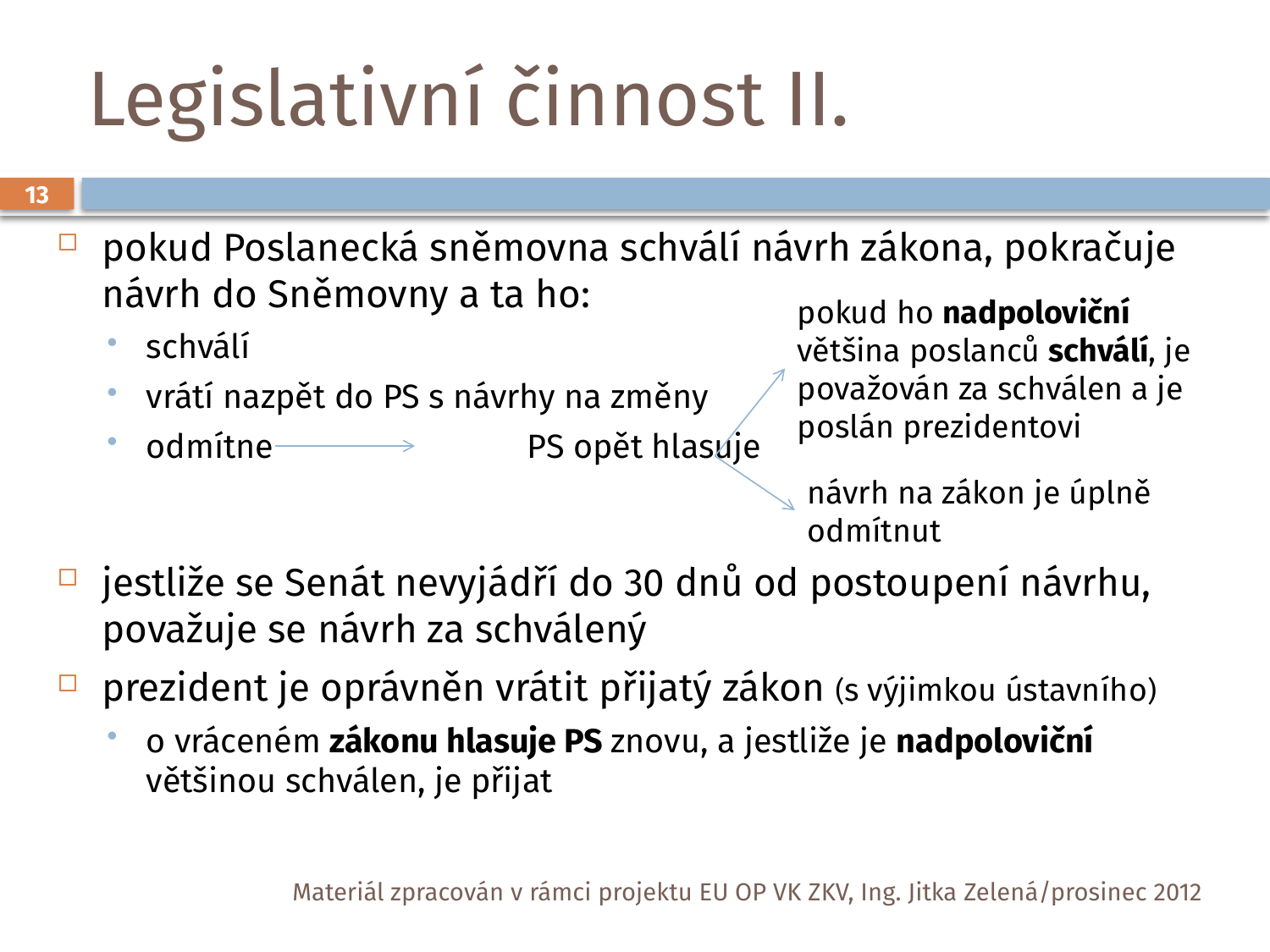

# Legislativní činnost II.
13
pokud Poslanecká sněmovna schválí návrh zákona, pokračuje návrh do Sněmovny a ta ho:
schválí
vrátí nazpět do PS s návrhy na změny
odmítne		PS opět hlasuje

jestliže se Senát nevyjádří do 30 dnů od postoupení návrhu, považuje se návrh za schválený
prezident je oprávněn vrátit přijatý zákon (s výjimkou ústavního)
o vráceném zákonu hlasuje PS znovu, a jestliže je nadpoloviční většinou schválen, je přijat

pokud ho nadpoloviční většina poslanců schválí, je považován za schválen a je poslán prezidentovi
návrh na zákon je úplně odmítnut
Materiál zpracován v rámci projektu EU OP VK ZKV, Ing. Jitka Zelená/prosinec 2012